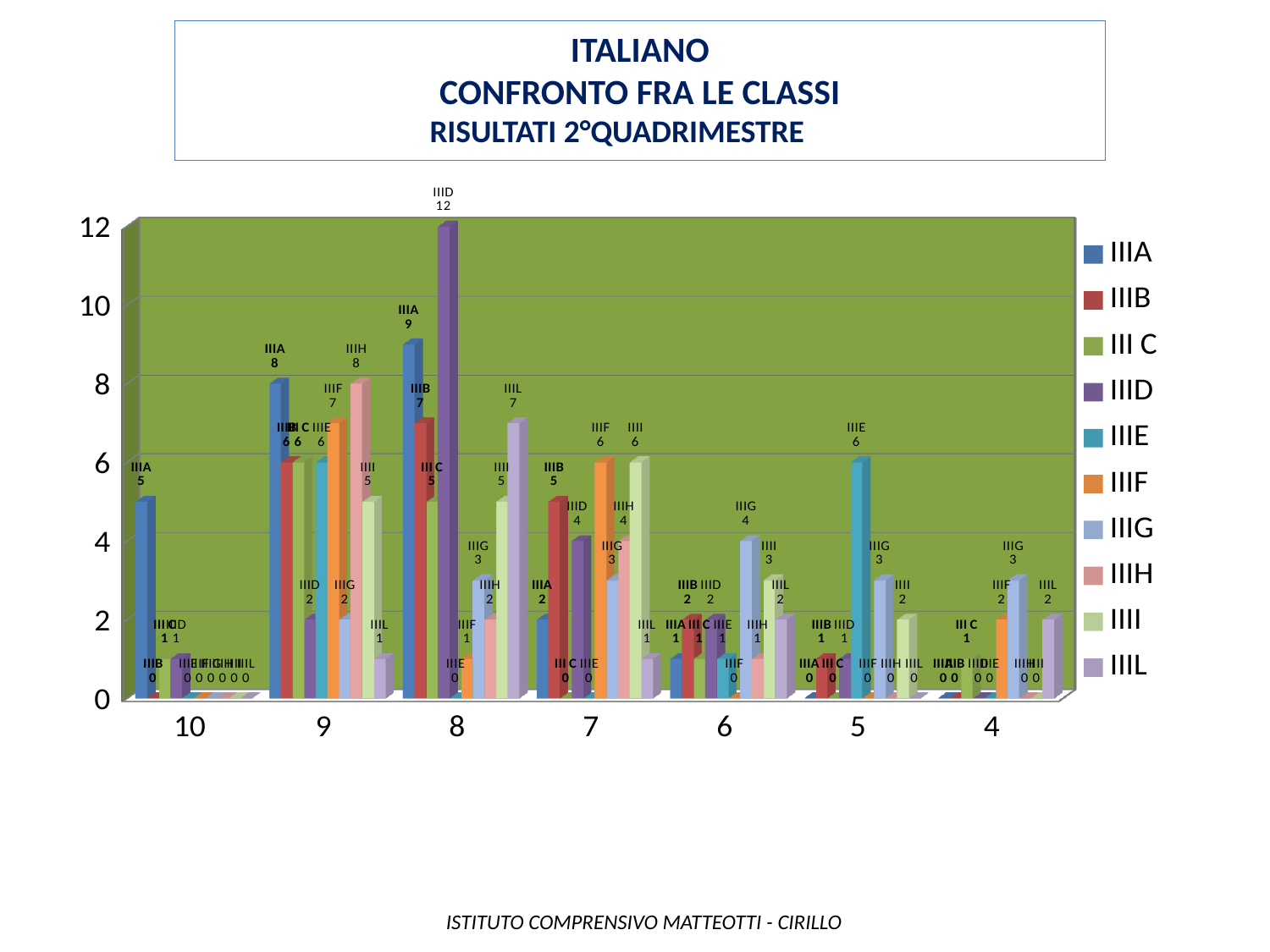

ITALIANO
Confronto fra le classi

Risultati 2°quadrimestre

[unsupported chart]

 ISTITUTO COMPRENSIVO MATTEOTTI - CIRILLO